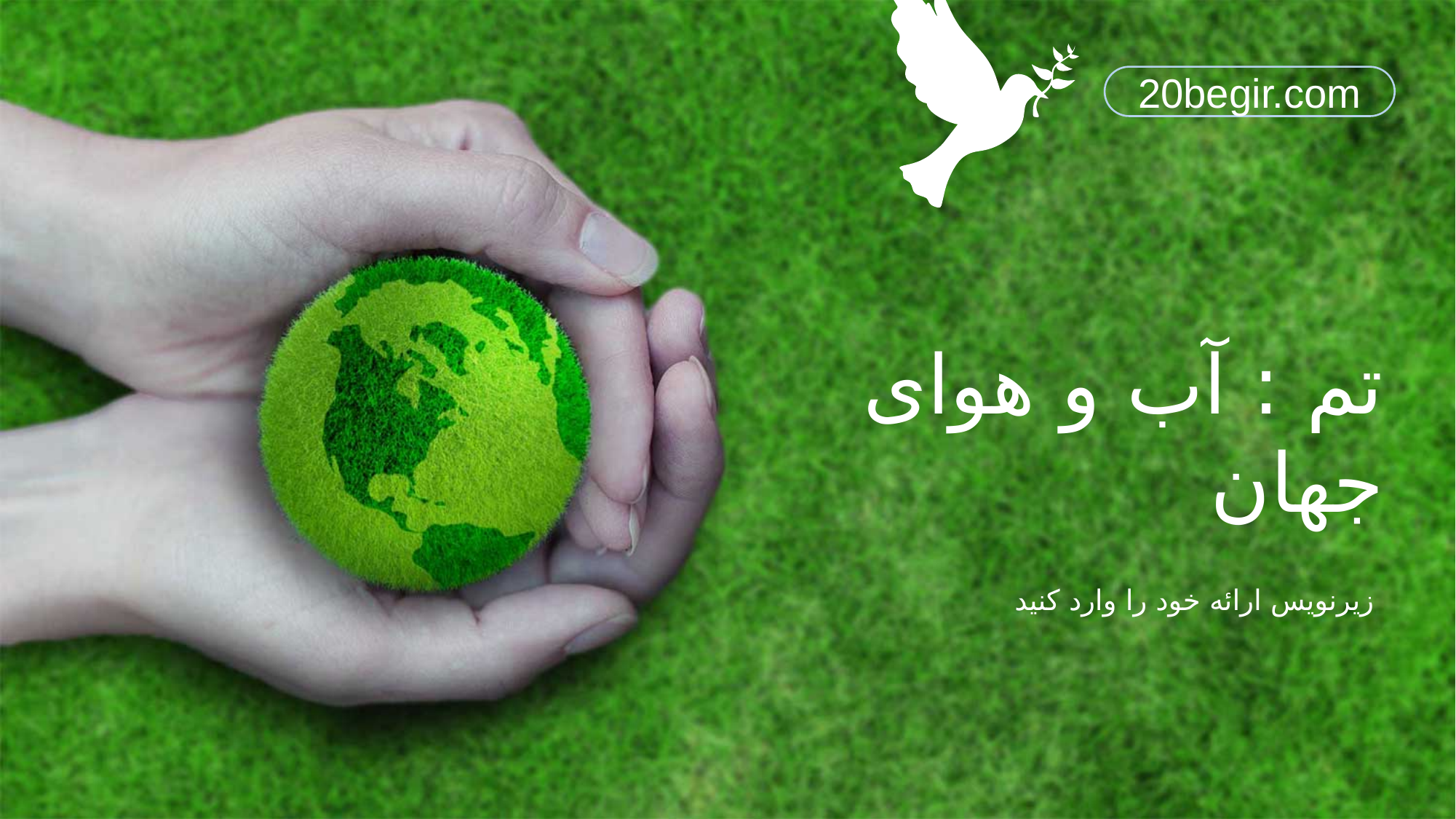

20begir.com
تم : آب و هوای جهان
زیرنویس ارائه خود را وارد کنید